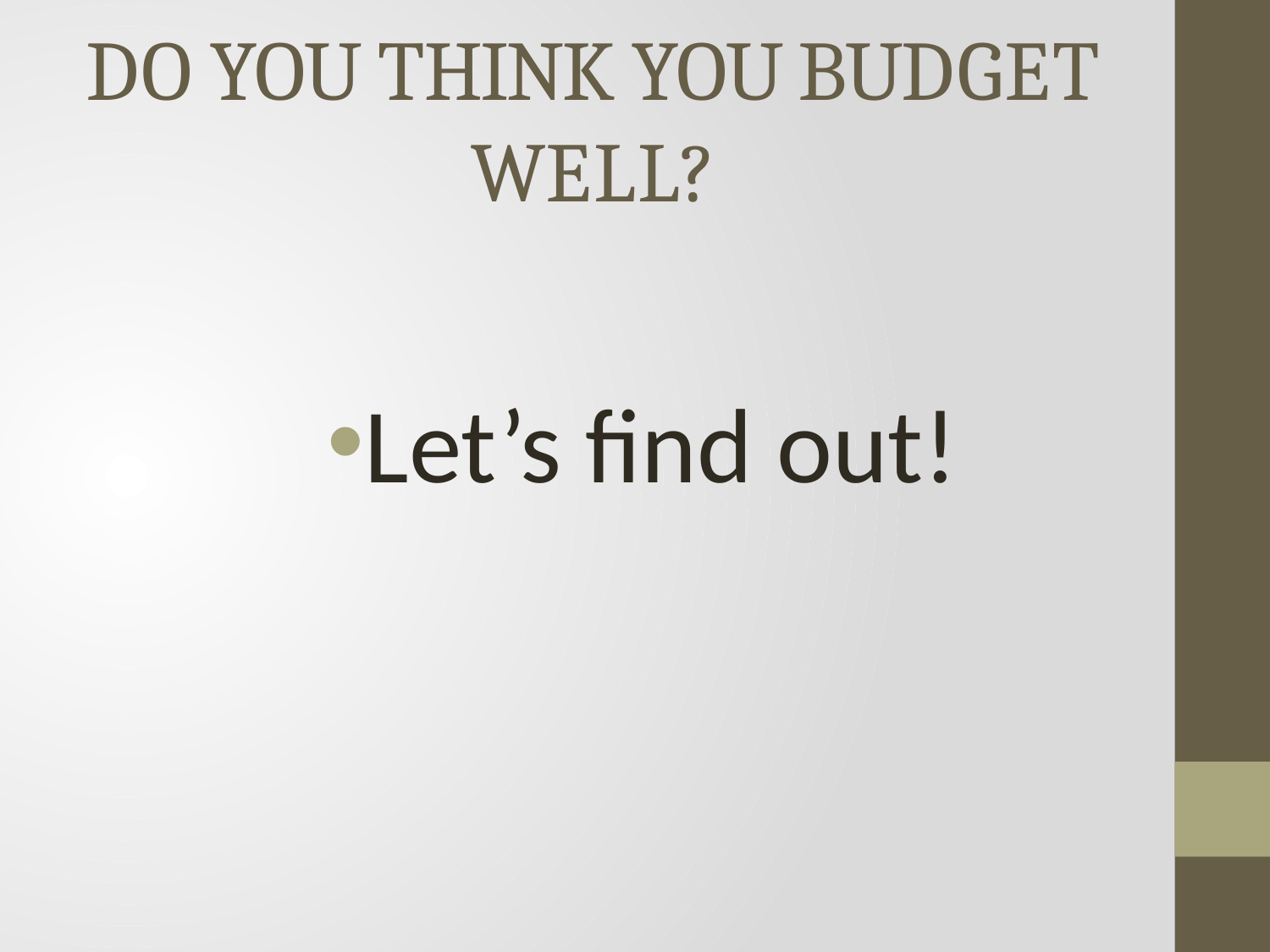

# DO YOU THINK YOU BUDGET WELL?
Let’s find out!